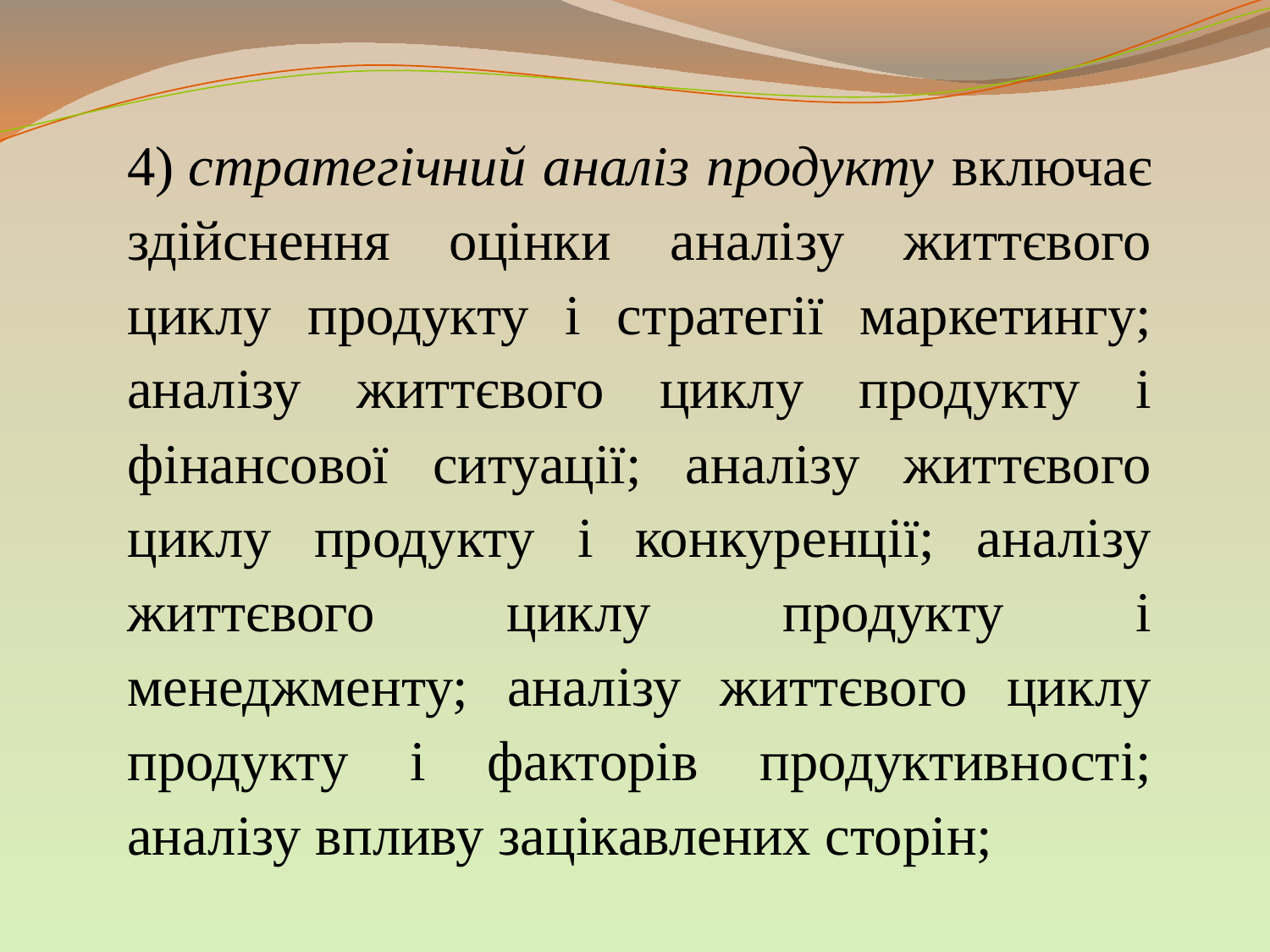

4) стратегічний аналіз продукту включає здійснення оцінки аналізу життєвого циклу продукту і стратегії маркетингу; аналізу життєвого циклу продукту і фінансової ситуації; аналізу життєвого циклу продукту і конкуренції; аналізу життєвого циклу продукту і менеджменту; аналізу життєвого циклу продукту і факторів продуктивності; аналізу впливу зацікавлених сторін;